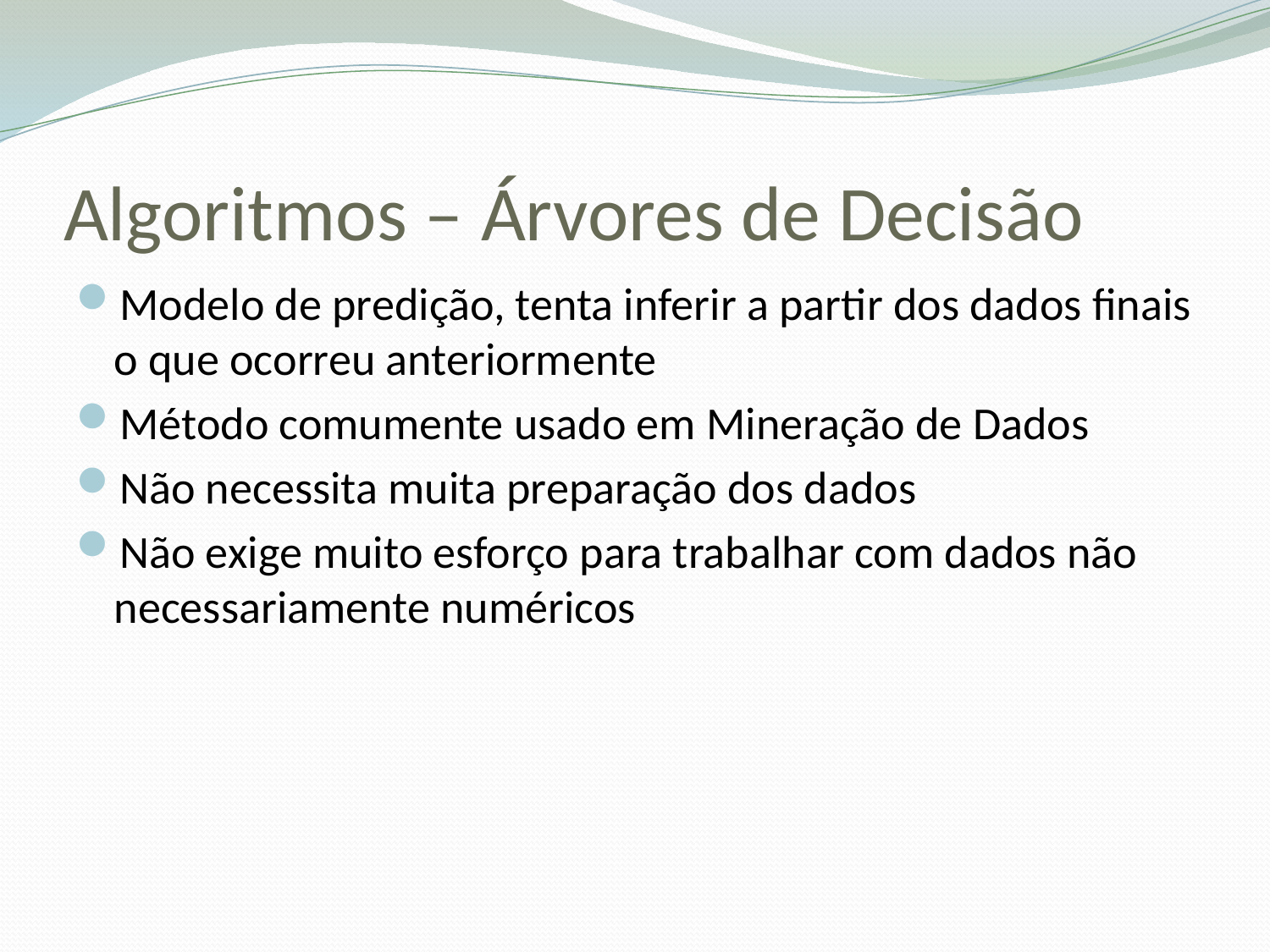

# Algoritmos – Árvores de Decisão
Modelo de predição, tenta inferir a partir dos dados finais o que ocorreu anteriormente
Método comumente usado em Mineração de Dados
Não necessita muita preparação dos dados
Não exige muito esforço para trabalhar com dados não necessariamente numéricos